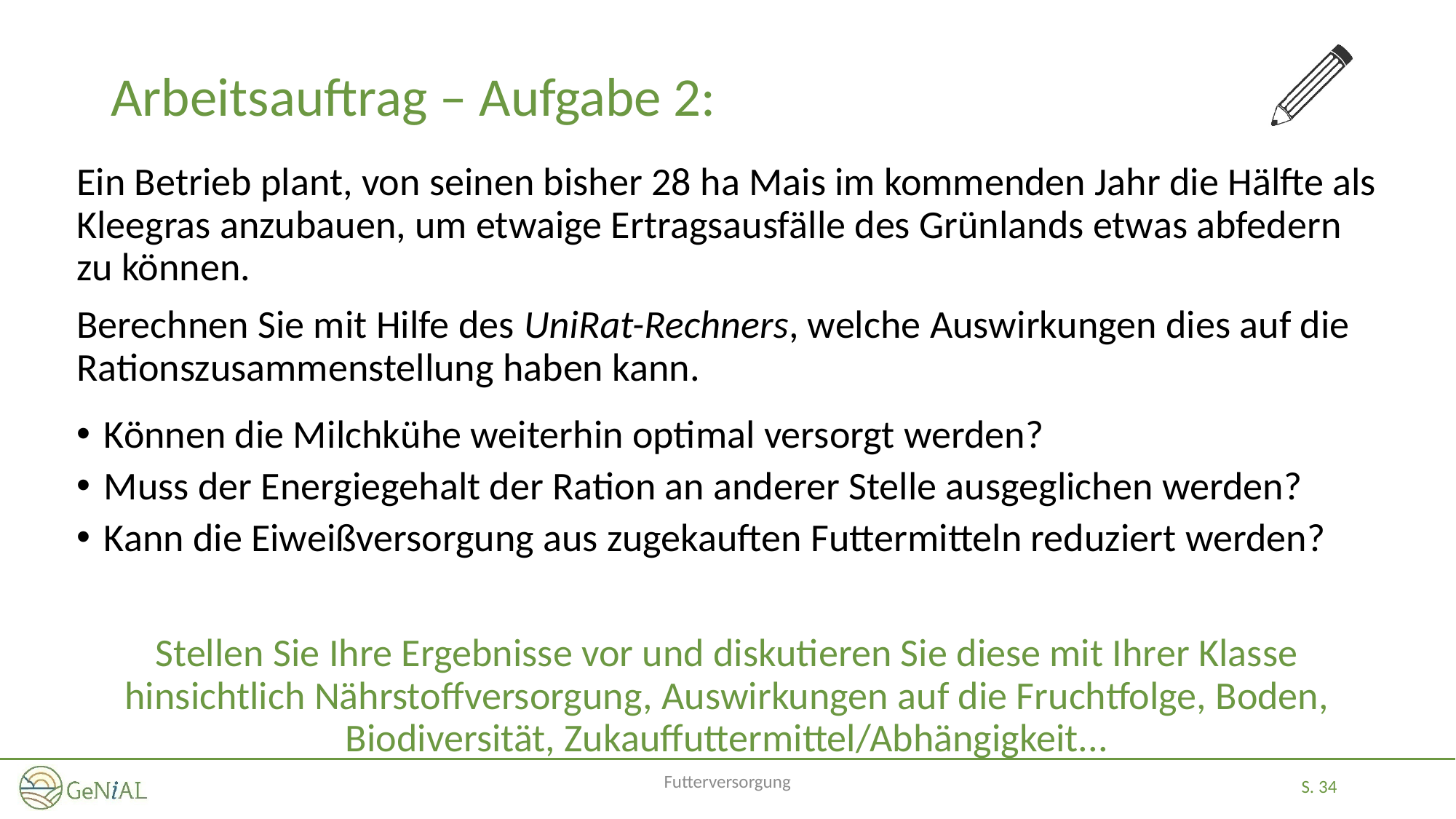

# Arbeitsauftrag – Aufgabe 2:
Ein Betrieb plant, von seinen bisher 28 ha Mais im kommenden Jahr die Hälfte als Kleegras anzubauen, um etwaige Ertragsausfälle des Grünlands etwas abfedern zu können.
Berechnen Sie mit Hilfe des UniRat-Rechners, welche Auswirkungen dies auf die Rationszusammenstellung haben kann.
Können die Milchkühe weiterhin optimal versorgt werden?
Muss der Energiegehalt der Ration an anderer Stelle ausgeglichen werden?
Kann die Eiweißversorgung aus zugekauften Futtermitteln reduziert werden?

Stellen Sie Ihre Ergebnisse vor und diskutieren Sie diese mit Ihrer Klasse hinsichtlich Nährstoffversorgung, Auswirkungen auf die Fruchtfolge, Boden, Biodiversität, Zukauffuttermittel/Abhängigkeit...
Futterversorgung